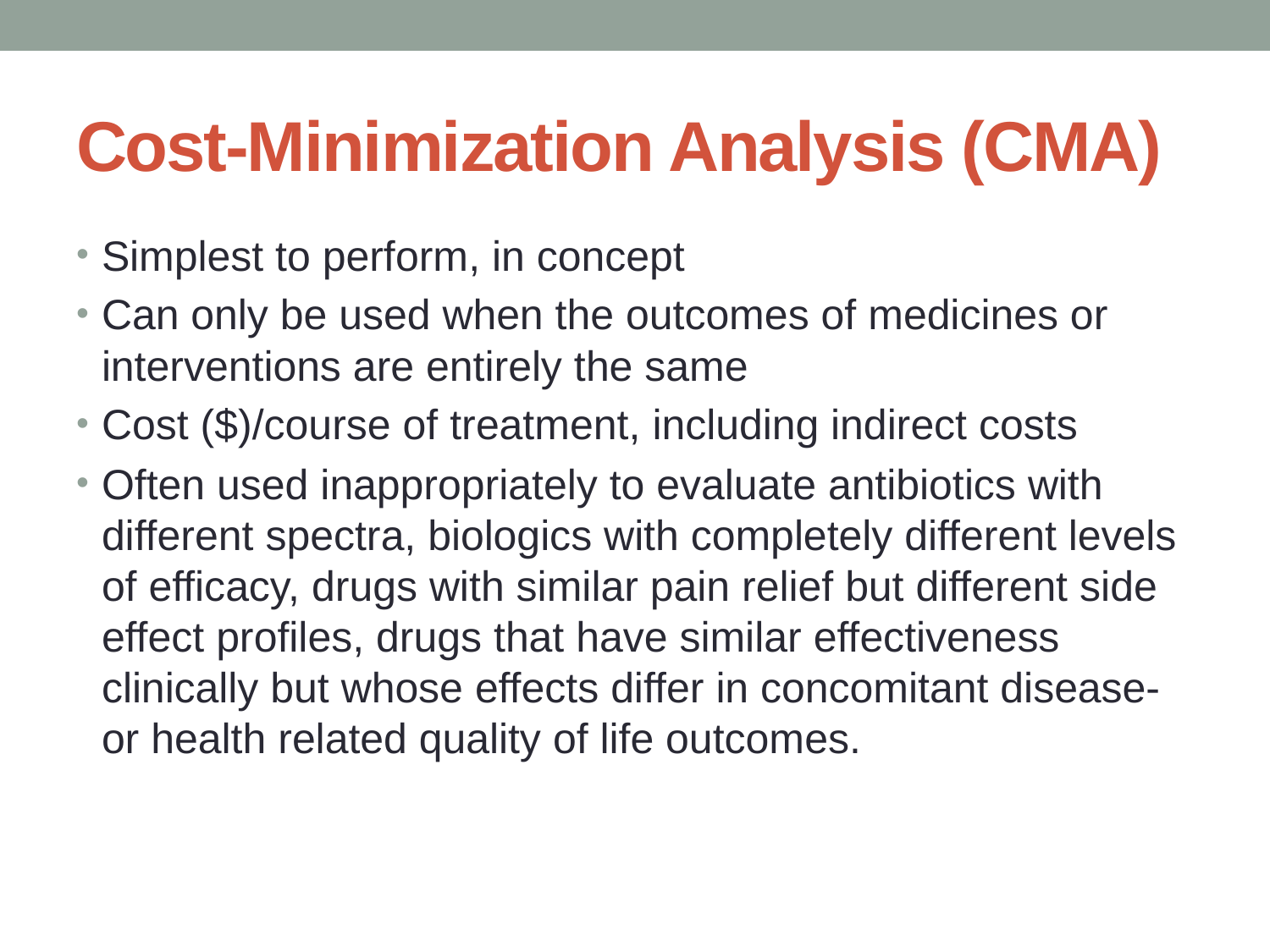

# Cost-Minimization Analysis (CMA)
Simplest to perform, in concept
Can only be used when the outcomes of medicines or interventions are entirely the same
Cost ($)/course of treatment, including indirect costs
Often used inappropriately to evaluate antibiotics with different spectra, biologics with completely different levels of efficacy, drugs with similar pain relief but different side effect profiles, drugs that have similar effectiveness clinically but whose effects differ in concomitant disease- or health related quality of life outcomes.